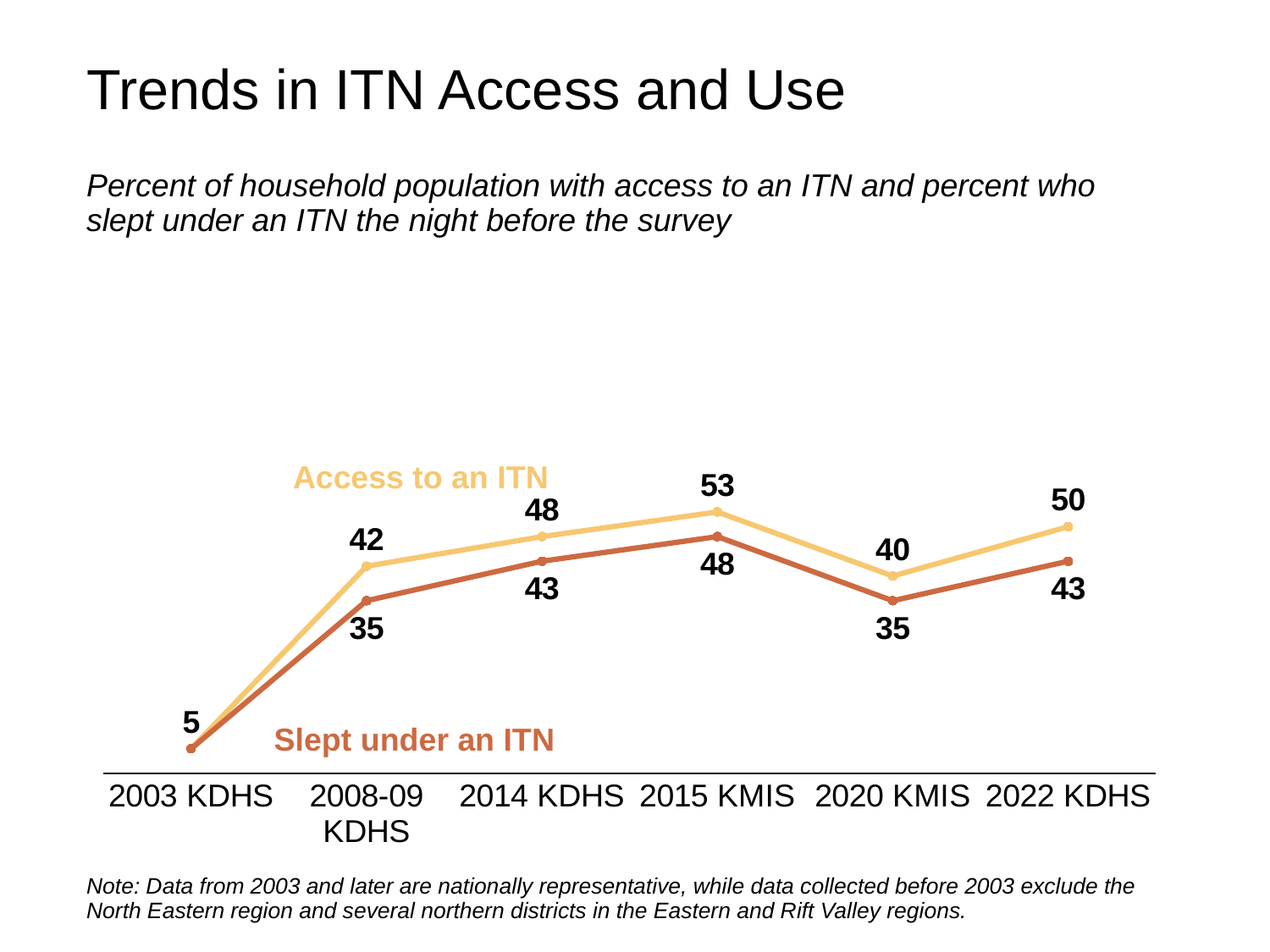

Trends in ITN Access and Use
Percent of household population with access to an ITN and percent who slept under an ITN the night before the survey

### Chart

| Category | Health facility | At home |
|---|---|---|
| 2003 KDHS | 5.0 | 5.0 |
| 2008-09 KDHS | 42.0 | 35.0 |
| 2014 KDHS | 48.0 | 43.0 |
| 2015 KMIS | 53.0 | 48.0 |
| 2020 KMIS | 40.0 | 35.0 |
| 2022 KDHS | 50.0 | 43.0 |
Access to an ITN
Slept under an ITN
Note: Data from 2003 and later are nationally representative, while data collected before 2003 exclude the North Eastern region and several northern districts in the Eastern and Rift Valley regions.